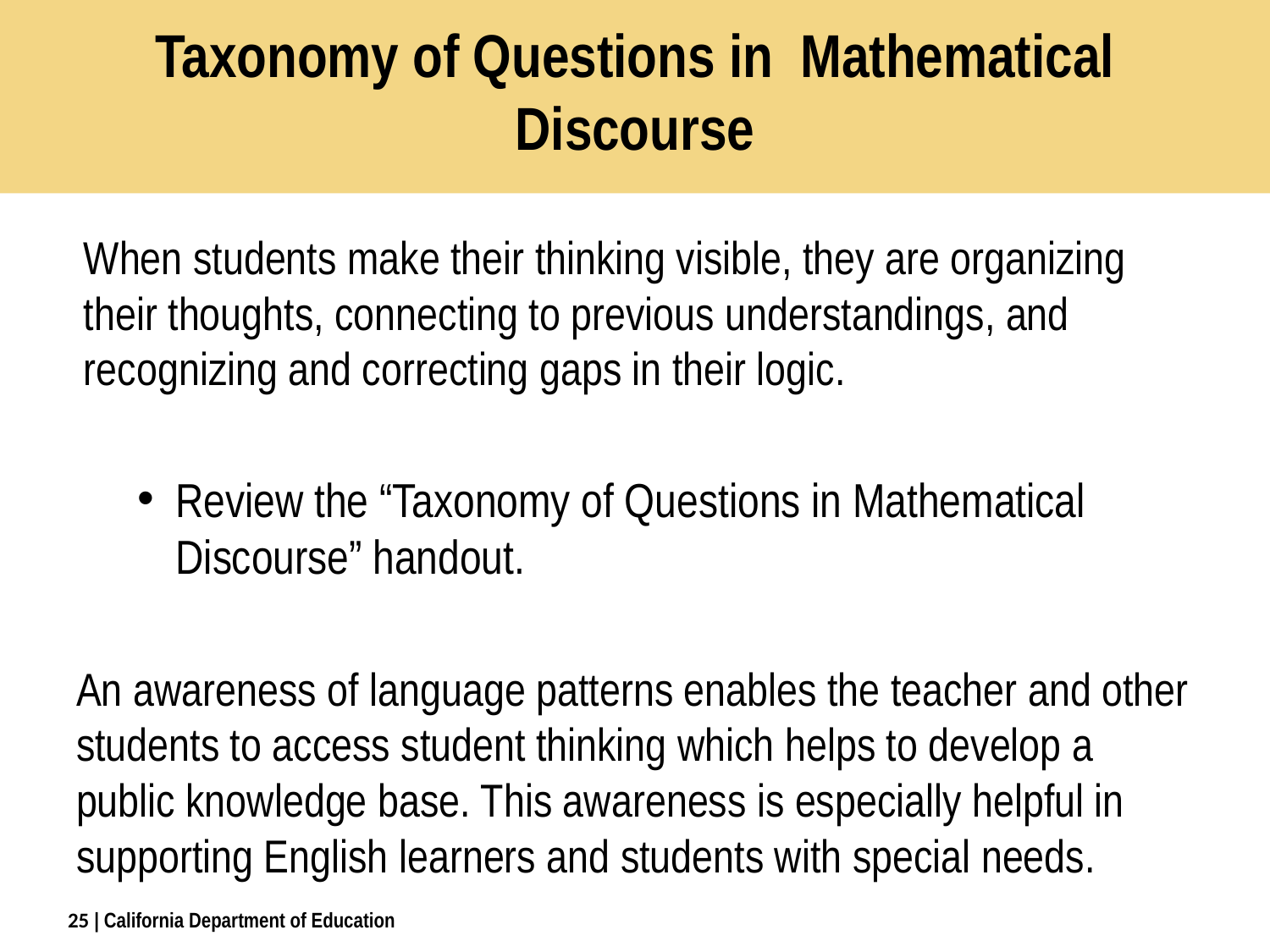

# Taxonomy of Questions in  Mathematical Discourse
When students make their thinking visible, they are organizing their thoughts, connecting to previous understandings, and recognizing and correcting gaps in their logic.

Review the “Taxonomy of Questions in Mathematical Discourse” handout.

An awareness of language patterns enables the teacher and other students to access student thinking which helps to develop a public knowledge base. This awareness is especially helpful in supporting English learners and students with special needs.
25
| California Department of Education